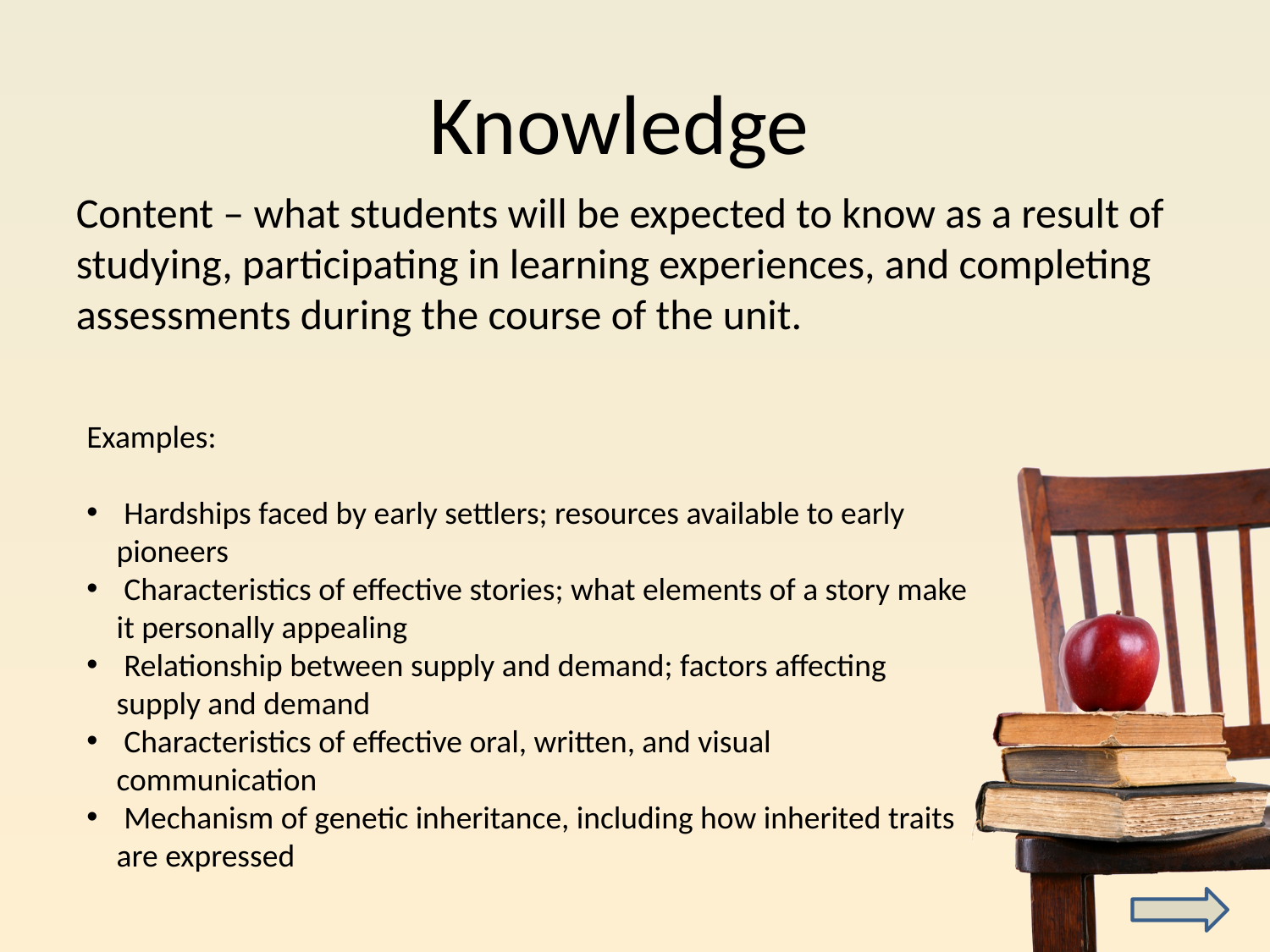

Knowledge
Content – what students will be expected to know as a result of studying, participating in learning experiences, and completing assessments during the course of the unit.
Examples:

 Hardships faced by early settlers; resources available to early pioneers
 Characteristics of effective stories; what elements of a story make it personally appealing
 Relationship between supply and demand; factors affecting supply and demand
 Characteristics of effective oral, written, and visual communication
 Mechanism of genetic inheritance, including how inherited traits are expressed